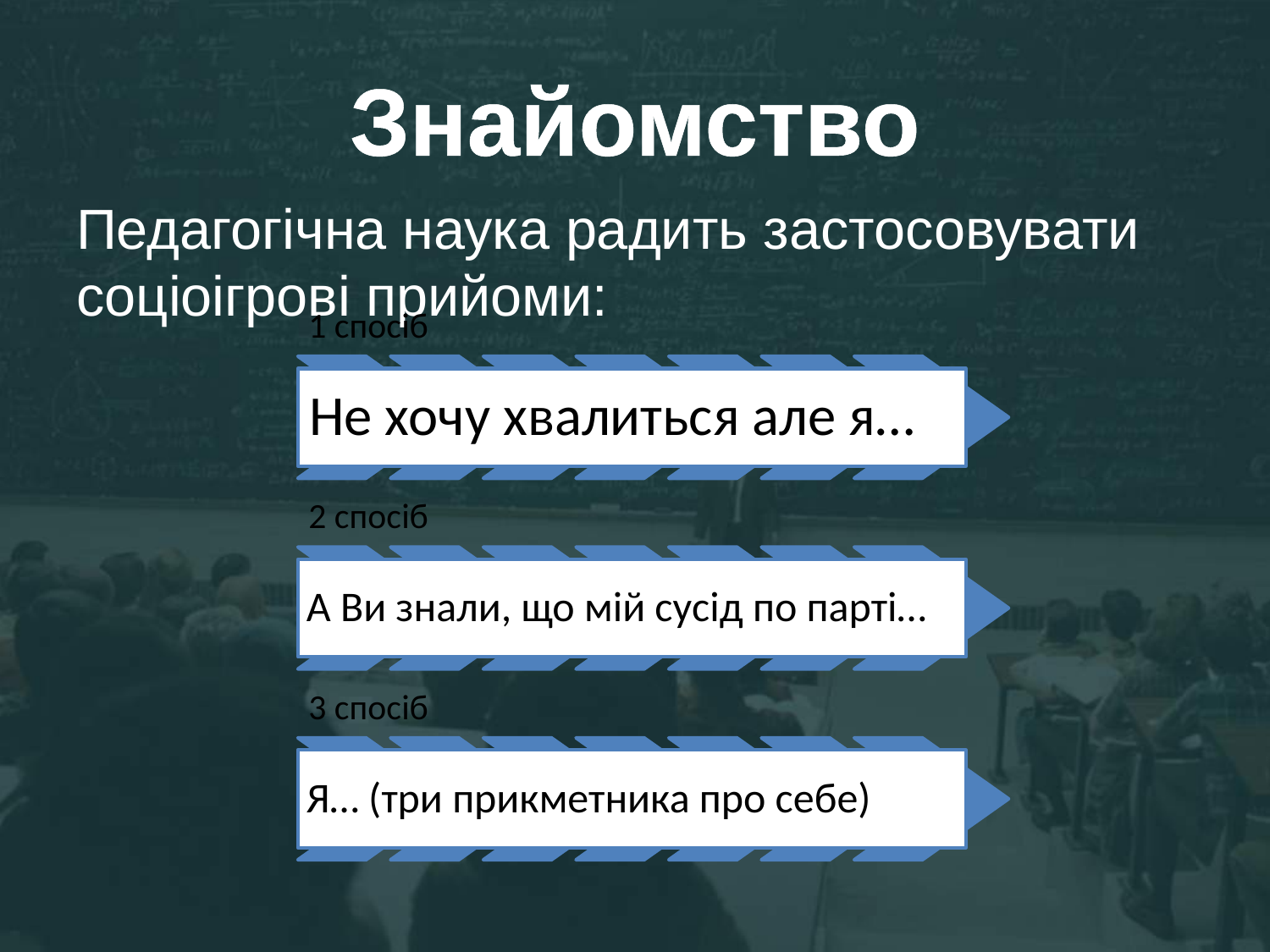

# Знайомство
Педагогічна наука радить застосовувати соціоігрові прийоми:

1 спосіб
Не хочу хвалиться але я…
2 спосіб
А Ви знали, що мій сусід по парті…
3 спосіб
Я… (три прикметника про себе)